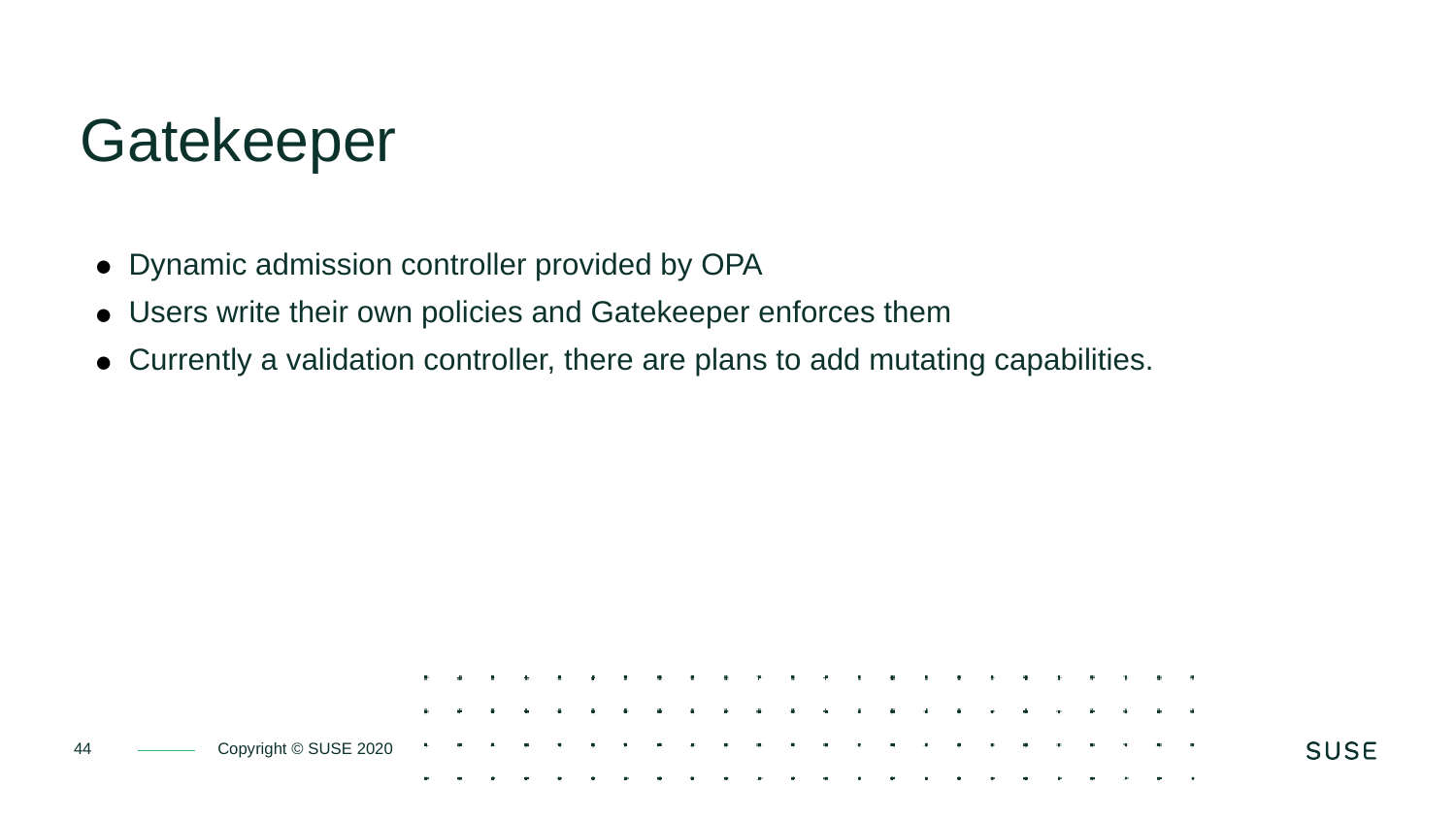

Gatekeeper
Dynamic admission controller provided by OPA
Users write their own policies and Gatekeeper enforces them
Currently a validation controller, there are plans to add mutating capabilities.